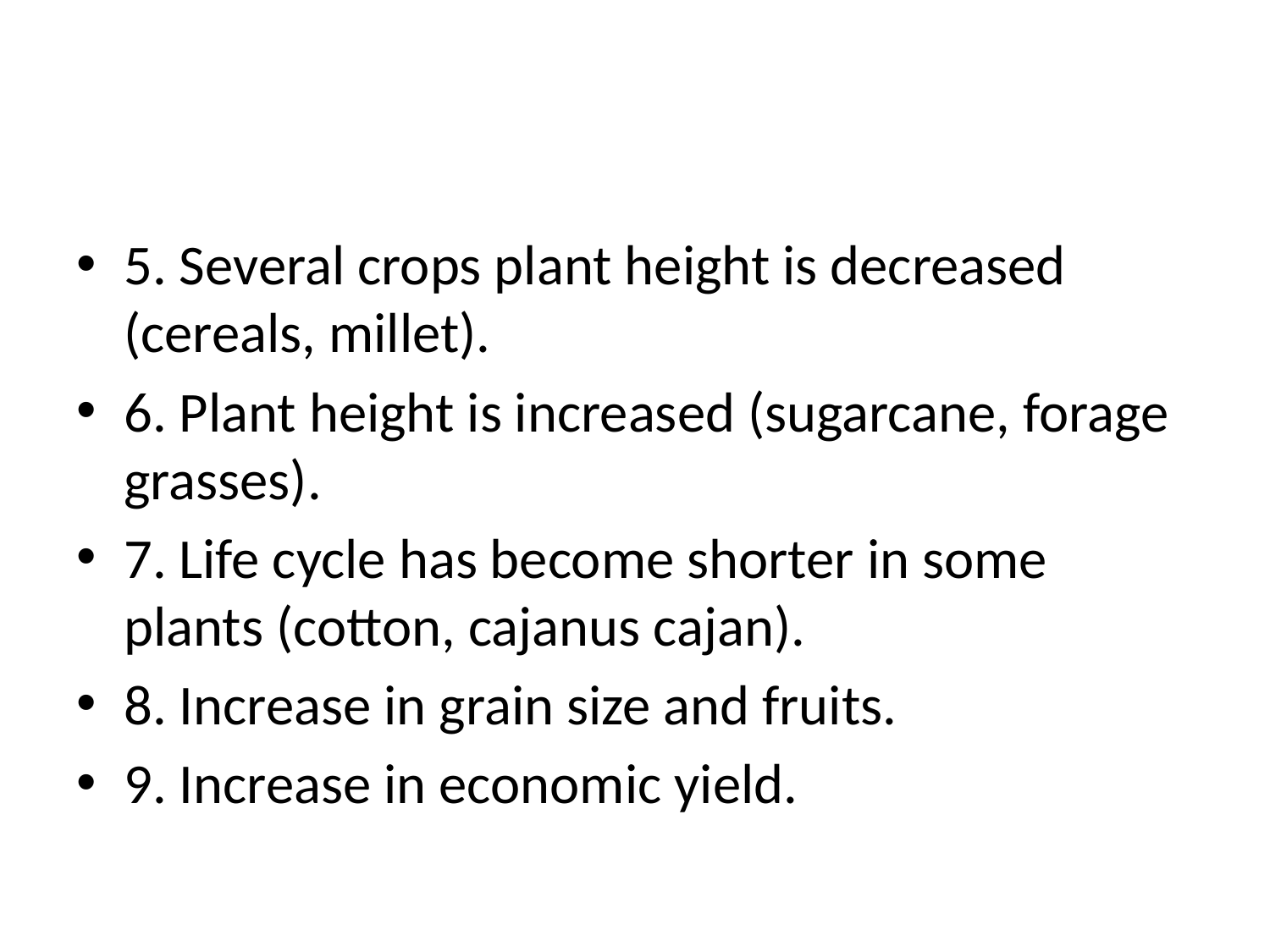

#
5. Several crops plant height is decreased (cereals, millet).
6. Plant height is increased (sugarcane, forage grasses).
7. Life cycle has become shorter in some plants (cotton, cajanus cajan).
8. Increase in grain size and fruits.
9. Increase in economic yield.